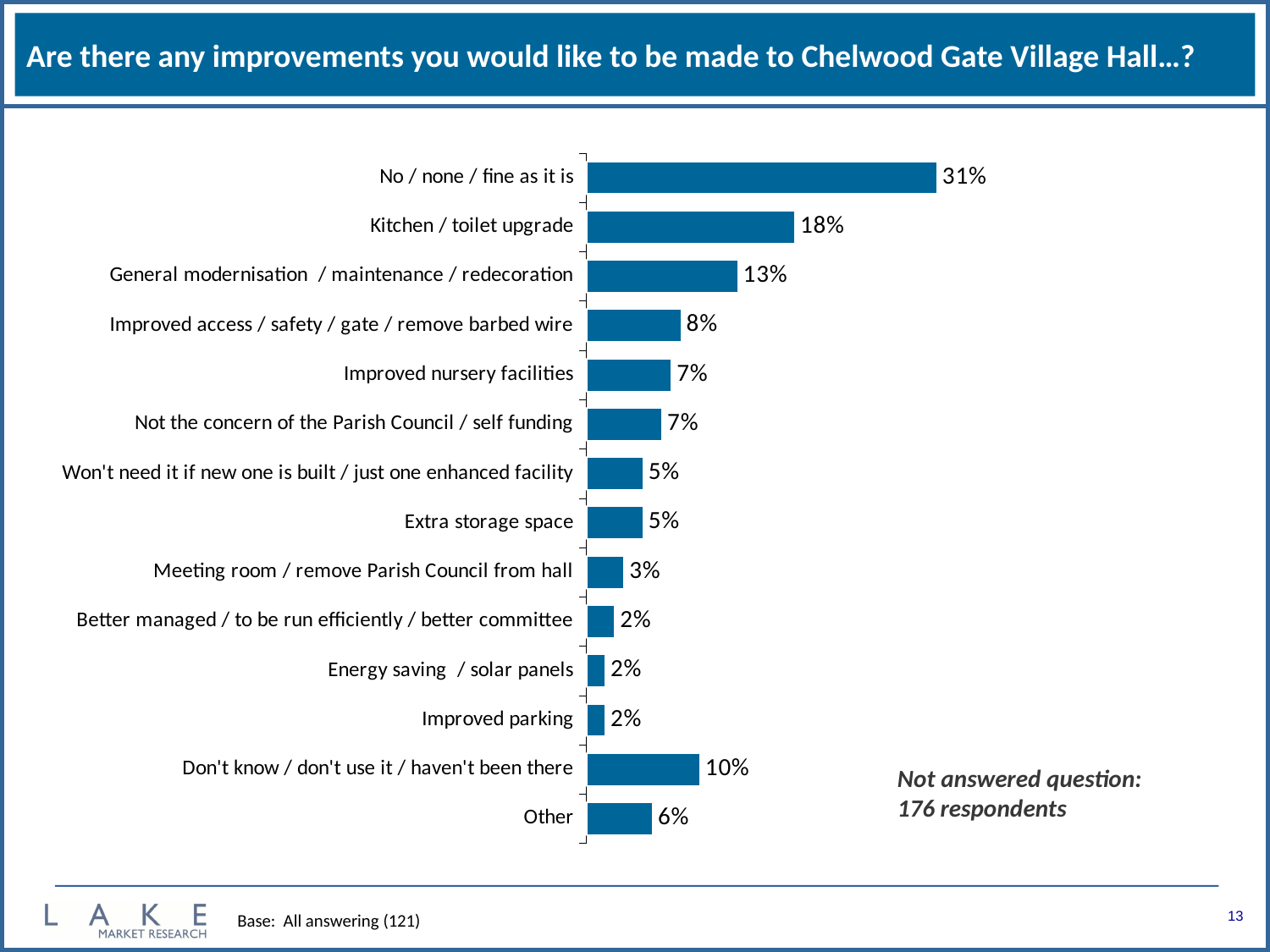

# Are there any improvements you would like to be made to Chelwood Gate Village Hall…?

### Chart

| Category | total |
|---|---|
| No / none / fine as it is | 0.305785123966942 |
| Kitchen / toilet upgrade | 0.181818181818182 |
| General modernisation  / maintenance / redecoration | 0.132231404958678 |
| Improved access / safety / gate / remove barbed wire | 0.0826446280991735 |
| Improved nursery facilities | 0.0743801652892562 |
| Not the concern of the Parish Council / self funding | 0.0661157024793388 |
| Won't need it if new one is built / just one enhanced facility | 0.0495867768595041 |
| Extra storage space | 0.0495867768595041 |
| Meeting room / remove Parish Council from hall | 0.0330578512396694 |
| Better managed / to be run efficiently / better committee | 0.0247933884297521 |
| Energy saving  / solar panels | 0.0165289256198347 |
| Improved parking | 0.0165289256198347 |
| Don't know / don't use it / haven't been there | 0.0991735537190083 |
| Other | 0.0578512396694215 |
Not answered question: 176 respondents
13
Base:  All answering (121)